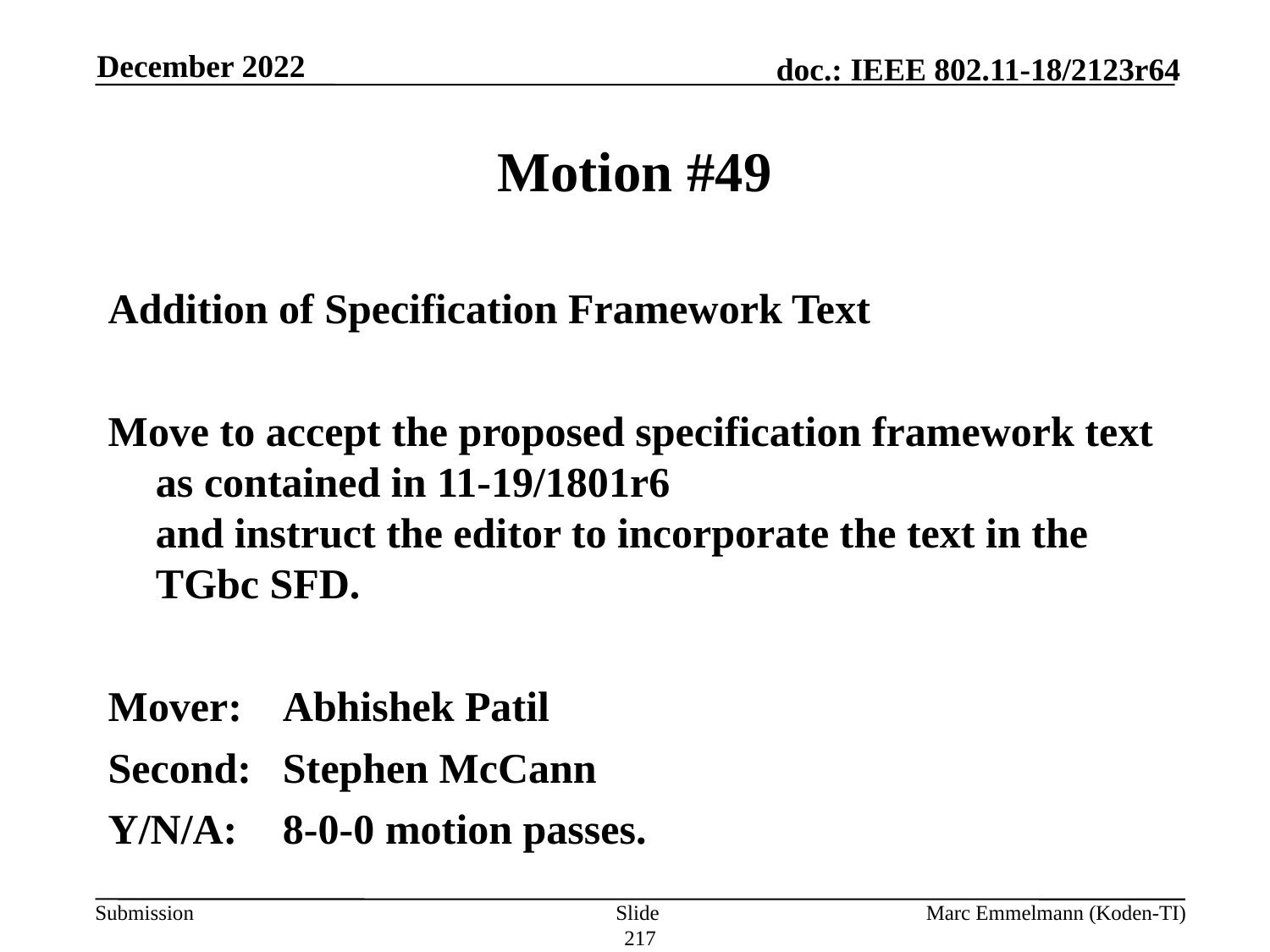

December 2022
# Motion #49
Addition of Specification Framework Text

Move to accept the proposed specification framework text as contained in 11-19/1801r6
and instruct the editor to incorporate the text in the TGbc SFD.

Mover:	Abhishek Patil
Second:	Stephen McCann
Y/N/A:	8-0-0 motion passes.
Slide 217
Marc Emmelmann (Koden-TI)